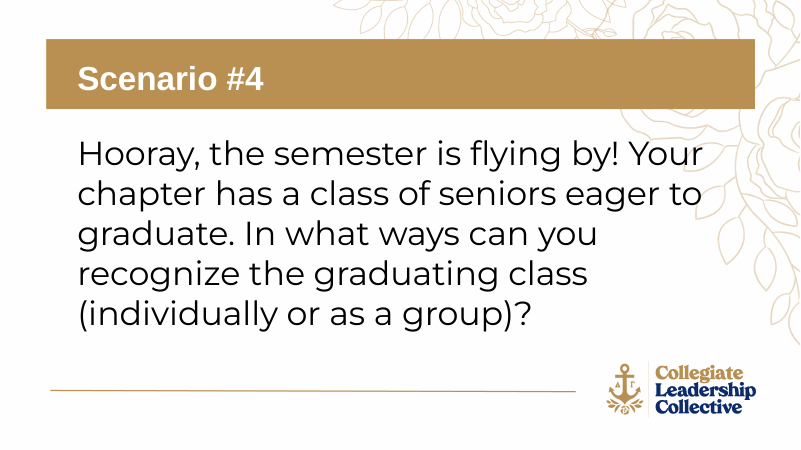

Scenario #4
Hooray, the semester is flying by! Your chapter has a class of seniors eager to graduate. In what ways can you recognize the graduating class (individually or as a group)?